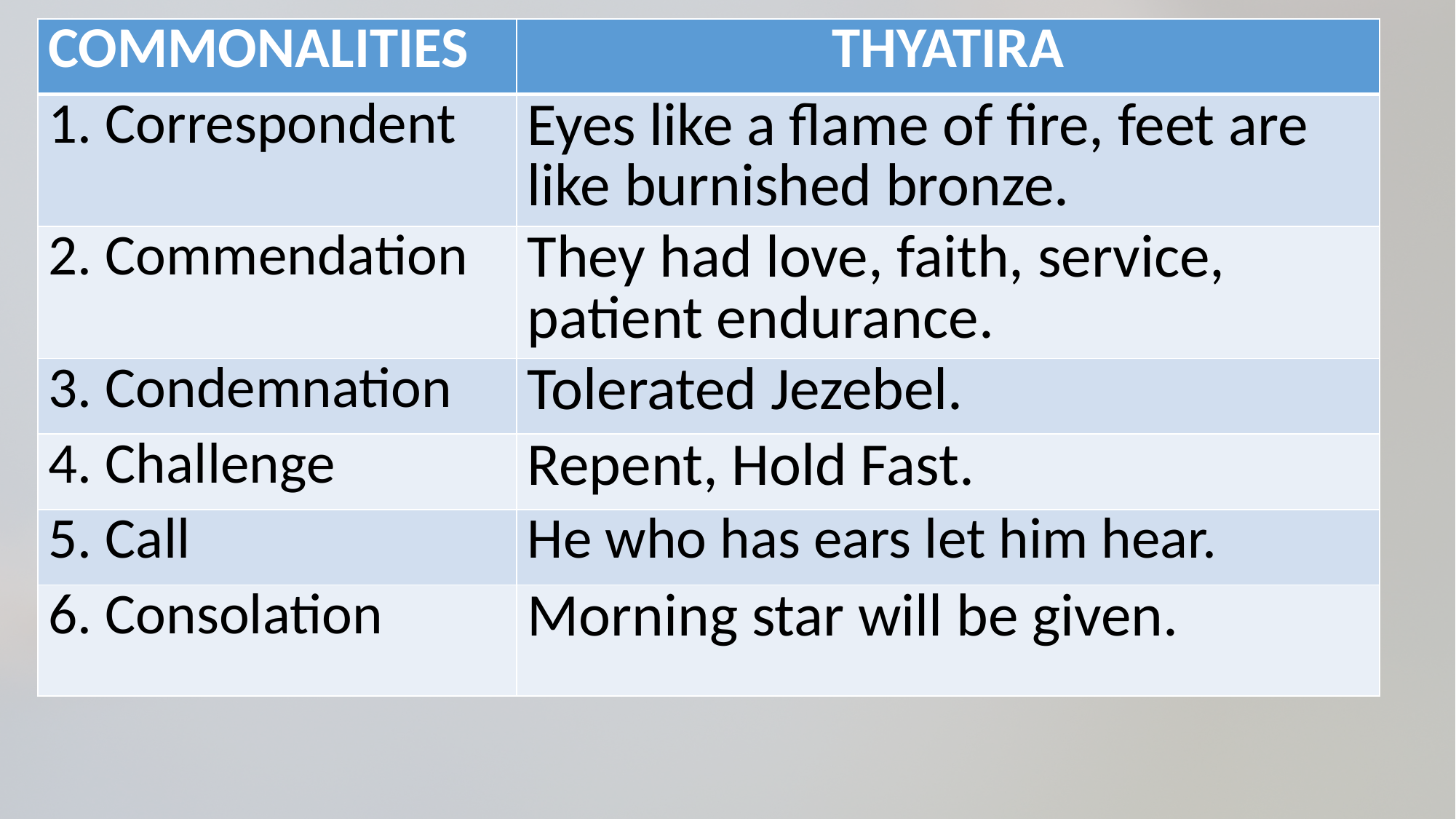

| COMMONALITIES | THYATIRA |
| --- | --- |
| 1. Correspondent | Eyes like a flame of fire, feet are like burnished bronze. |
| 2. Commendation | They had love, faith, service, patient endurance. |
| 3. Condemnation | Tolerated Jezebel. |
| 4. Challenge | Repent, Hold Fast. |
| 5. Call | He who has ears let him hear. |
| 6. Consolation | Morning star will be given. |